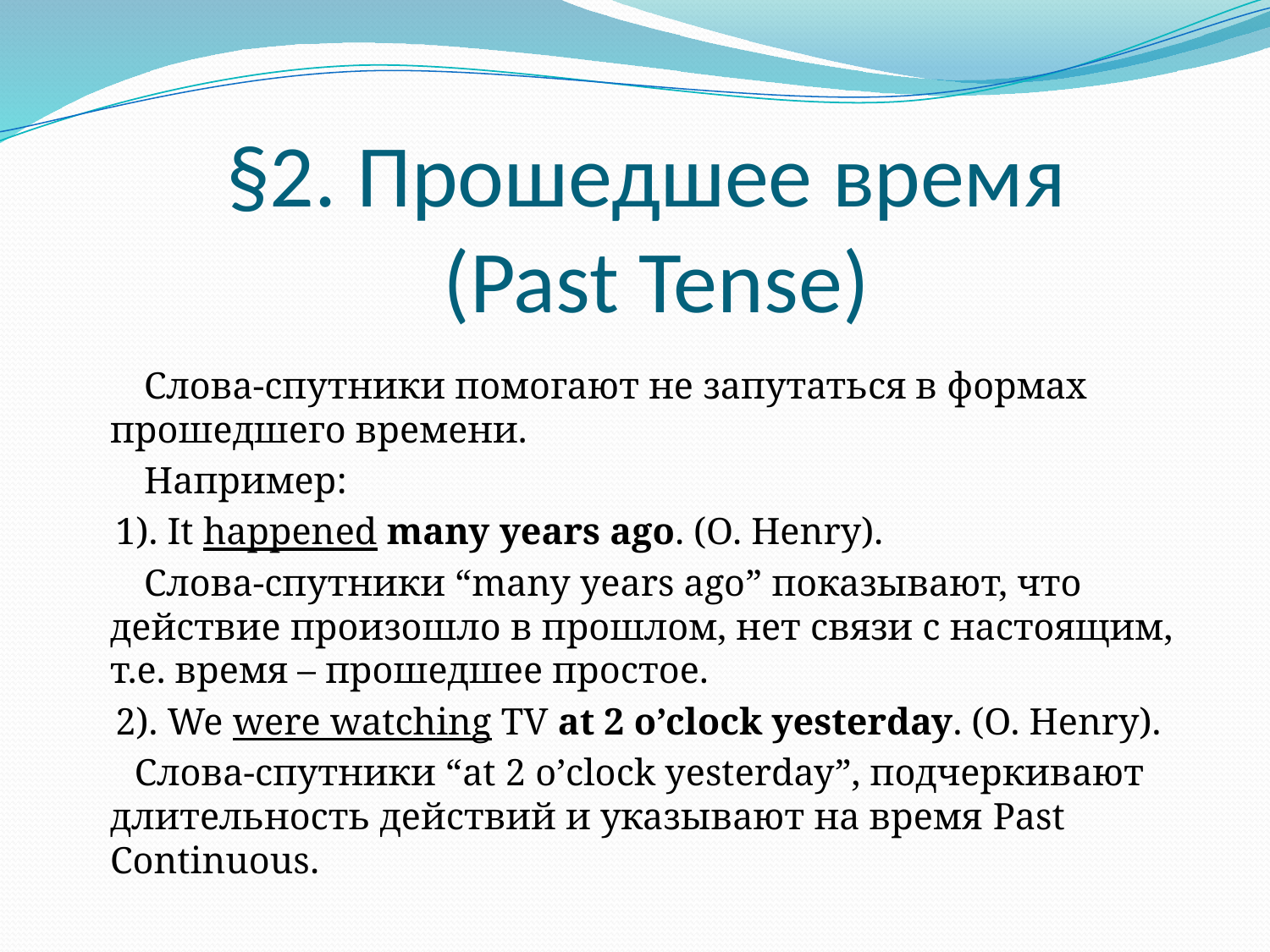

# §2. Прошедшее время (Past Tense)
       Слова-спутники помогают не запутаться в формах прошедшего времени.
       Например:
    1). It happened many years ago. (O. Henry).
       Слова-спутники “many years ago” показывают, что действие произошло в прошлом, нет связи с настоящим, т.е. время – прошедшее простое.
    2). We were watching TV at 2 o’clock yesterday. (O. Henry).
      Слова-спутники “at 2 o’clock yesterday”, подчеркивают длительность действий и указывают на время Past Continuous.